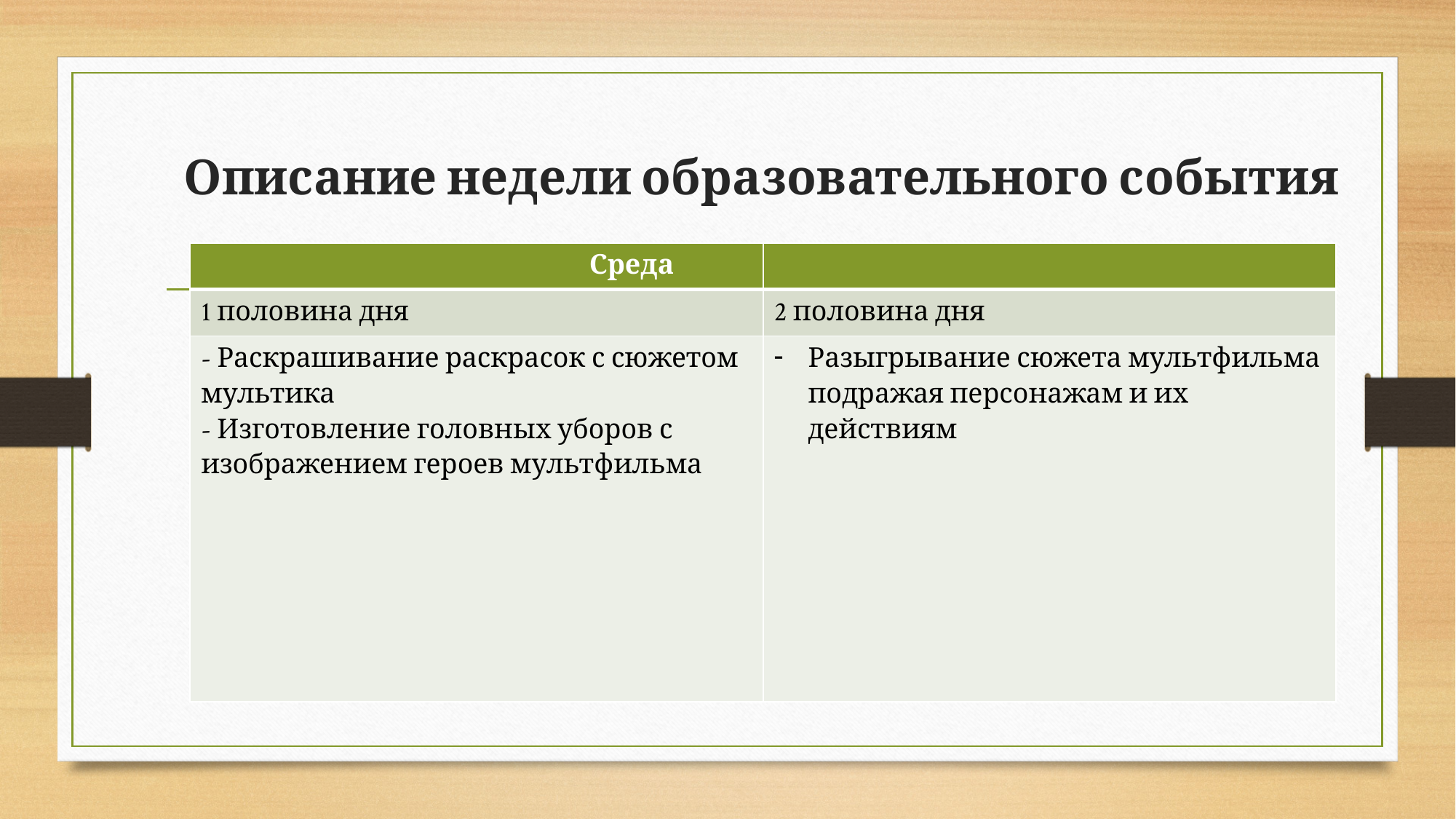

# Описание недели образовательного события
| Среда |  |
| --- | --- |
| 1 половина дня | 2 половина дня |
| - Раскрашивание раскрасок с сюжетом мультика - Изготовление головных уборов с изображением героев мультфильма | Разыгрывание сюжета мультфильма подражая персонажам и их действиям |